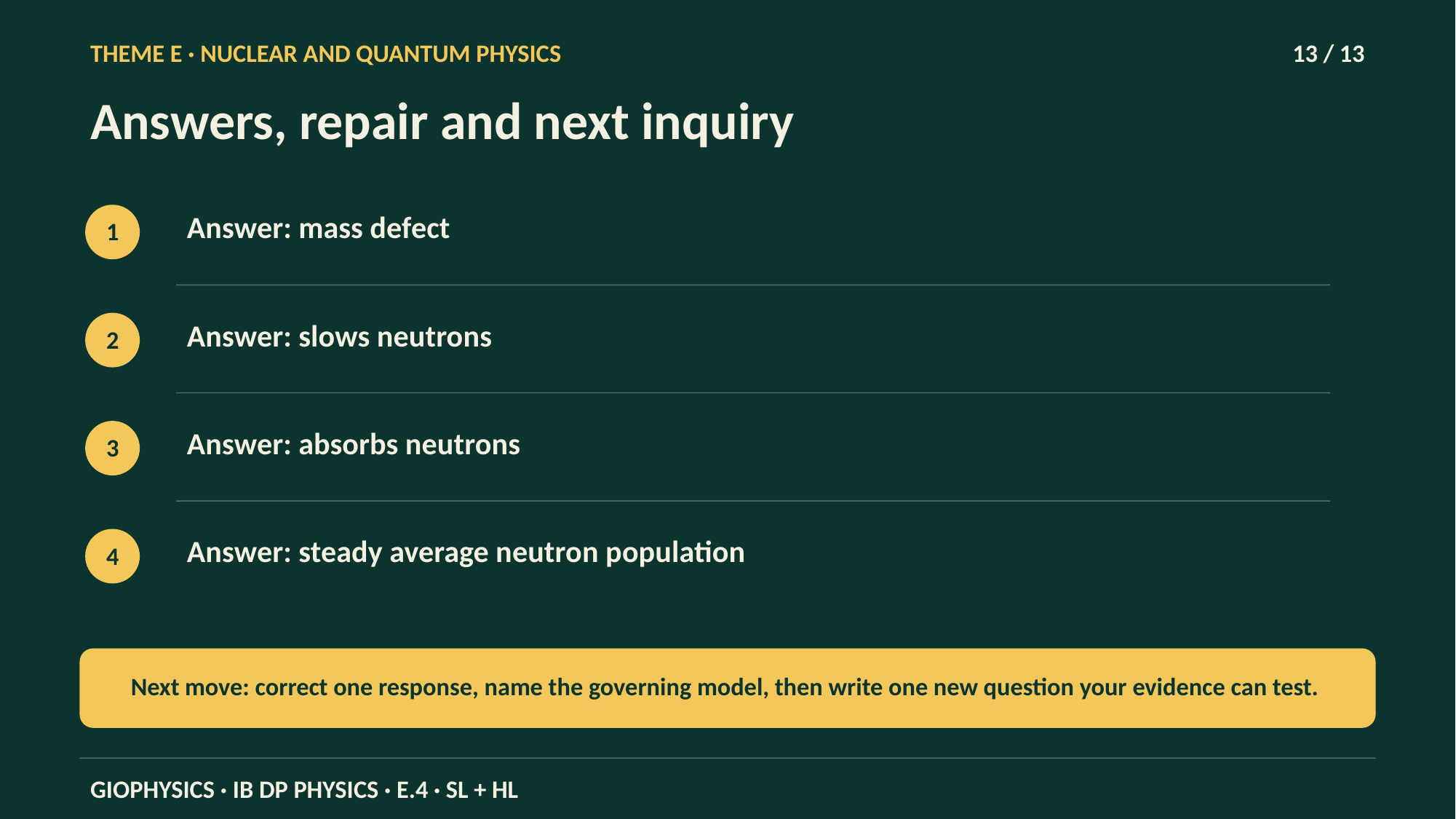

THEME E · NUCLEAR AND QUANTUM PHYSICS
13 / 13
Answers, repair and next inquiry
Answer: mass defect

1

Answer: slows neutrons

2

Answer: absorbs neutrons

3

Answer: steady average neutron population

4

Next move: correct one response, name the governing model, then write one new question your evidence can test.

GIOPHYSICS · IB DP PHYSICS · E.4 · SL + HL